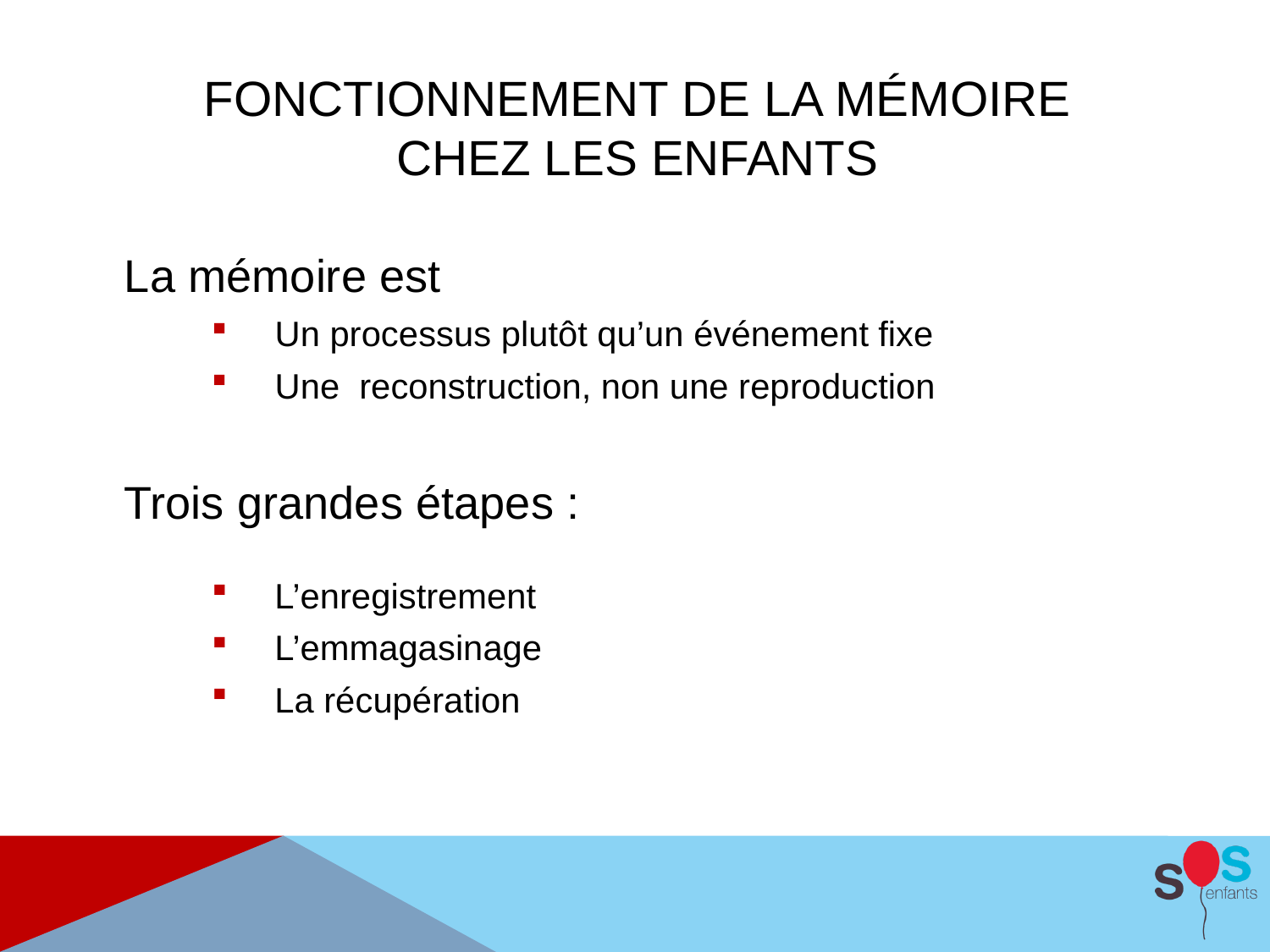

Fonctionnement de la mémoire
chez les enfants
La mémoire est
Un processus plutôt qu’un événement fixe
Une  reconstruction, non une reproduction

Trois grandes étapes :

L’enregistrement
L’emmagasinage
La récupération